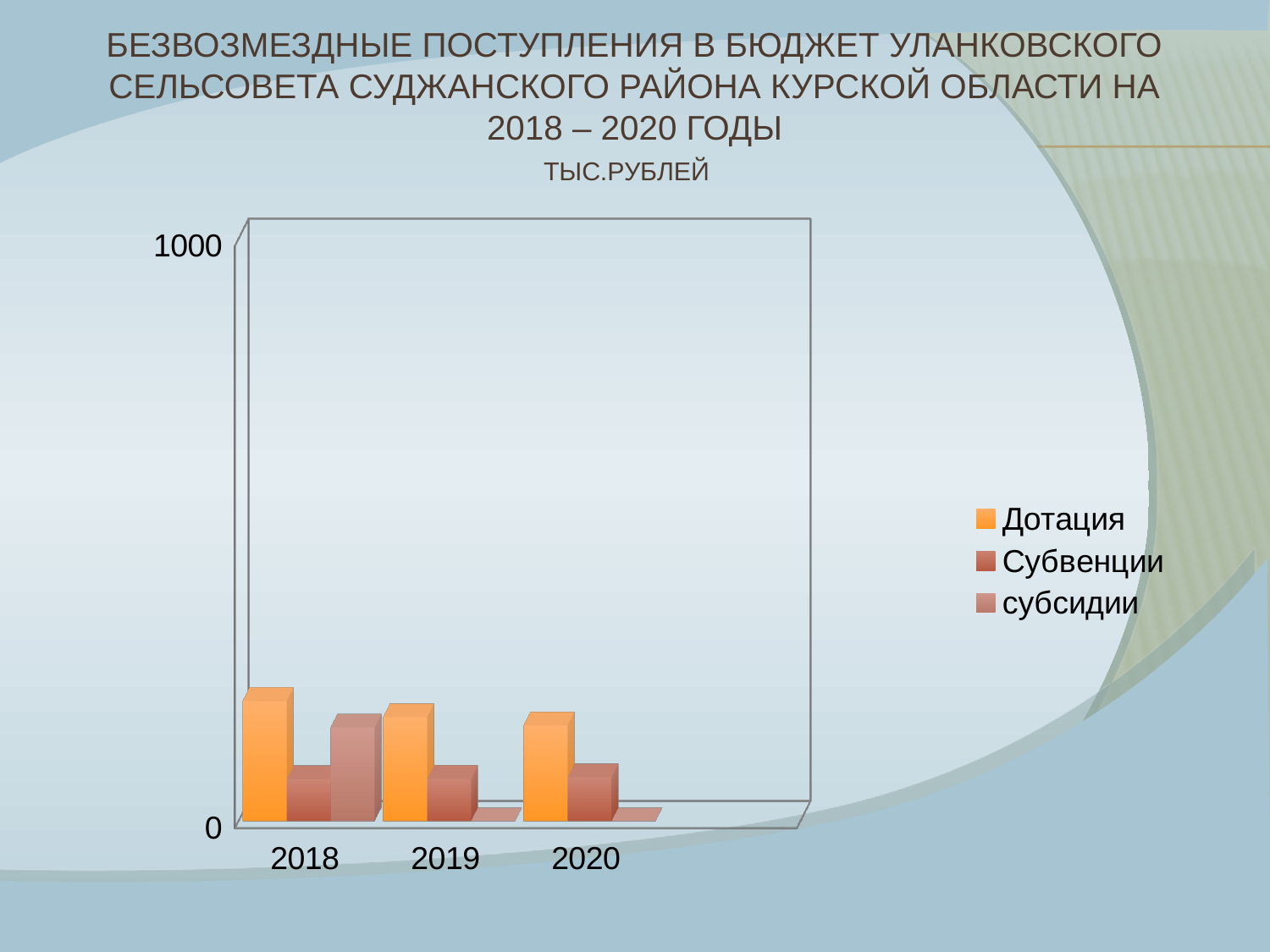

# Безвозмездные поступления в бюджет УЛАНКОВСКОГО сельсовета Суджанского района Курской области на 2018 – 2020 годы тыс.рублей

[unsupported chart]